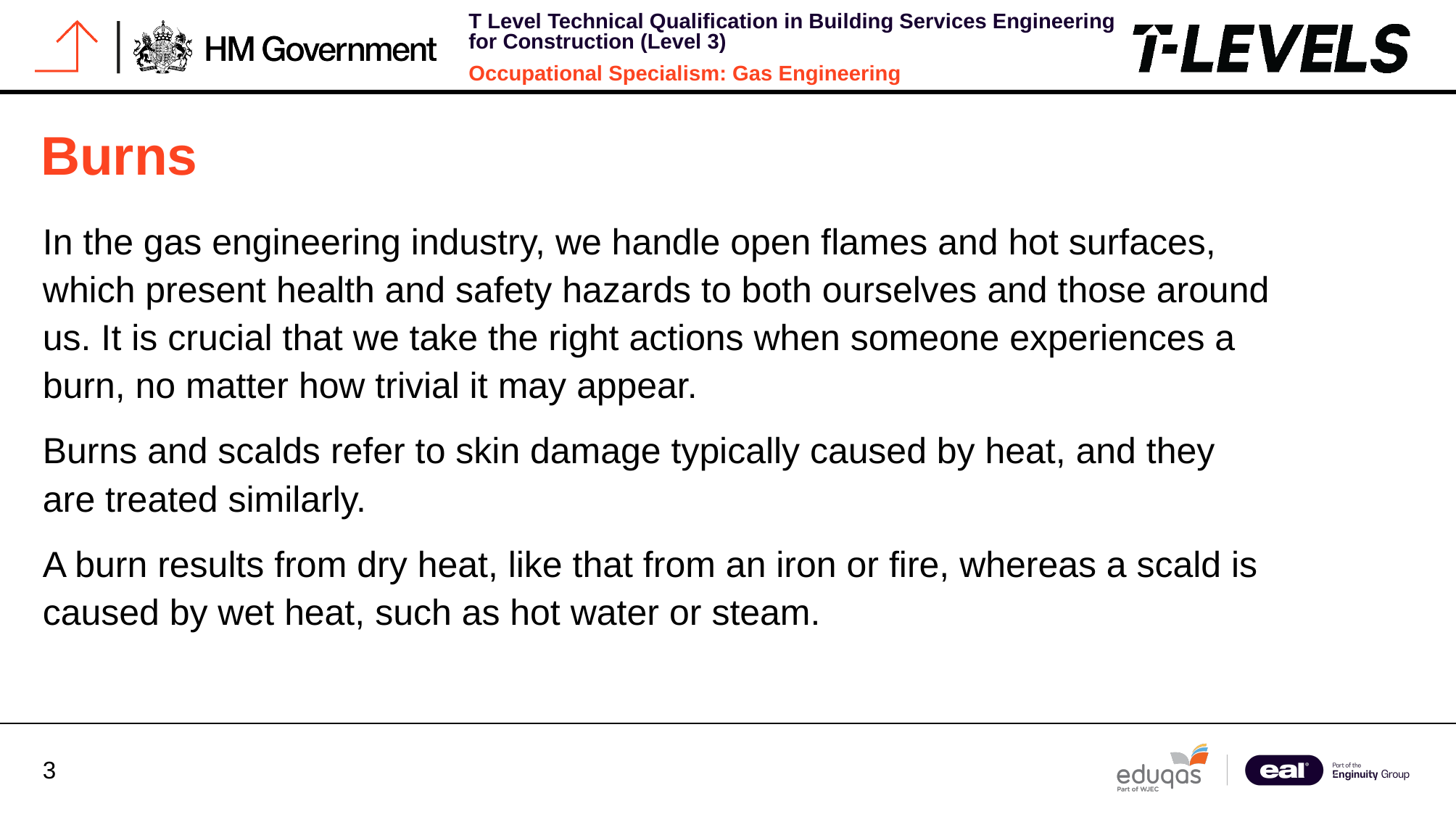

Burns
In the gas engineering industry, we handle open flames and hot surfaces, which present health and safety hazards to both ourselves and those around us. It is crucial that we take the right actions when someone experiences a burn, no matter how trivial it may appear.
Burns and scalds refer to skin damage typically caused by heat, and they are treated similarly.
A burn results from dry heat, like that from an iron or fire, whereas a scald is caused by wet heat, such as hot water or steam.